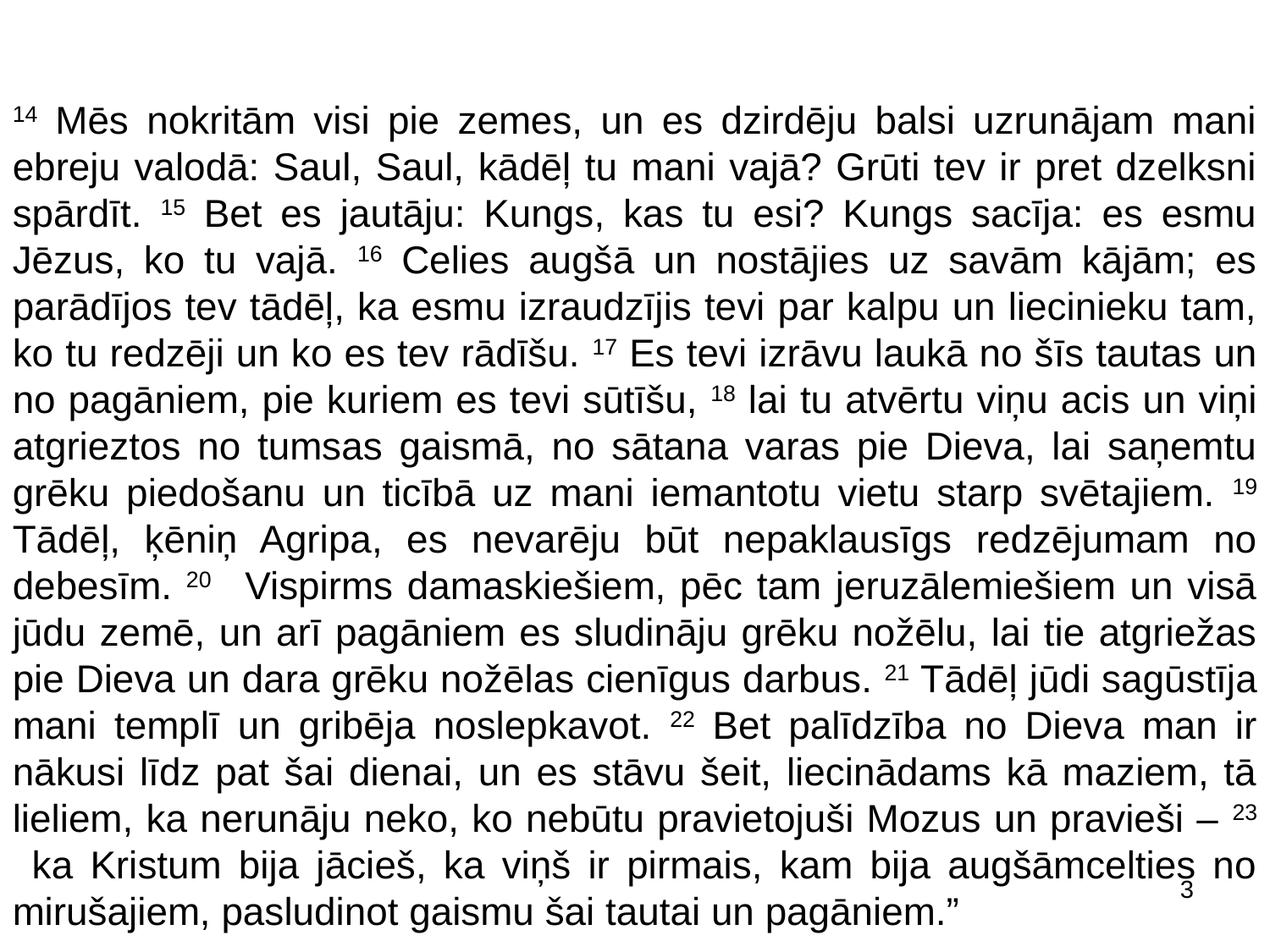

14 Mēs nokritām visi pie zemes, un es dzirdēju balsi uzrunājam mani ebreju valodā: Saul, Saul, kādēļ tu mani vajā? Grūti tev ir pret dzelksni spārdīt. 15 Bet es jautāju: Kungs, kas tu esi? Kungs sacīja: es esmu Jēzus, ko tu vajā. 16 Celies augšā un nostājies uz savām kājām; es parādījos tev tādēļ, ka esmu izraudzījis tevi par kalpu un liecinieku tam, ko tu redzēji un ko es tev rādīšu. 17 Es tevi izrāvu laukā no šīs tautas un no pagāniem, pie kuriem es tevi sūtīšu, 18 lai tu atvērtu viņu acis un viņi atgrieztos no tumsas gaismā, no sātana varas pie Dieva, lai saņemtu grēku piedošanu un ticībā uz mani iemantotu vietu starp svētajiem. 19 Tādēļ, ķēniņ Agripa, es nevarēju būt nepaklausīgs redzējumam no debesīm. 20  Vispirms damaskiešiem, pēc tam jeruzālemiešiem un visā jūdu zemē, un arī pagāniem es sludināju grēku nožēlu, lai tie atgriežas pie Dieva un dara grēku nožēlas cienīgus darbus. 21 Tādēļ jūdi sagūstīja mani templī un gribēja noslepkavot. 22 Bet palīdzība no Dieva man ir nākusi līdz pat šai dienai, un es stāvu šeit, liecinādams kā maziem, tā lieliem, ka nerunāju neko, ko nebūtu pravietojuši Mozus un pravieši – 23  ka Kristum bija jācieš, ka viņš ir pirmais, kam bija augšāmcelties no mirušajiem, pasludinot gaismu šai tautai un pagāniem.”
3